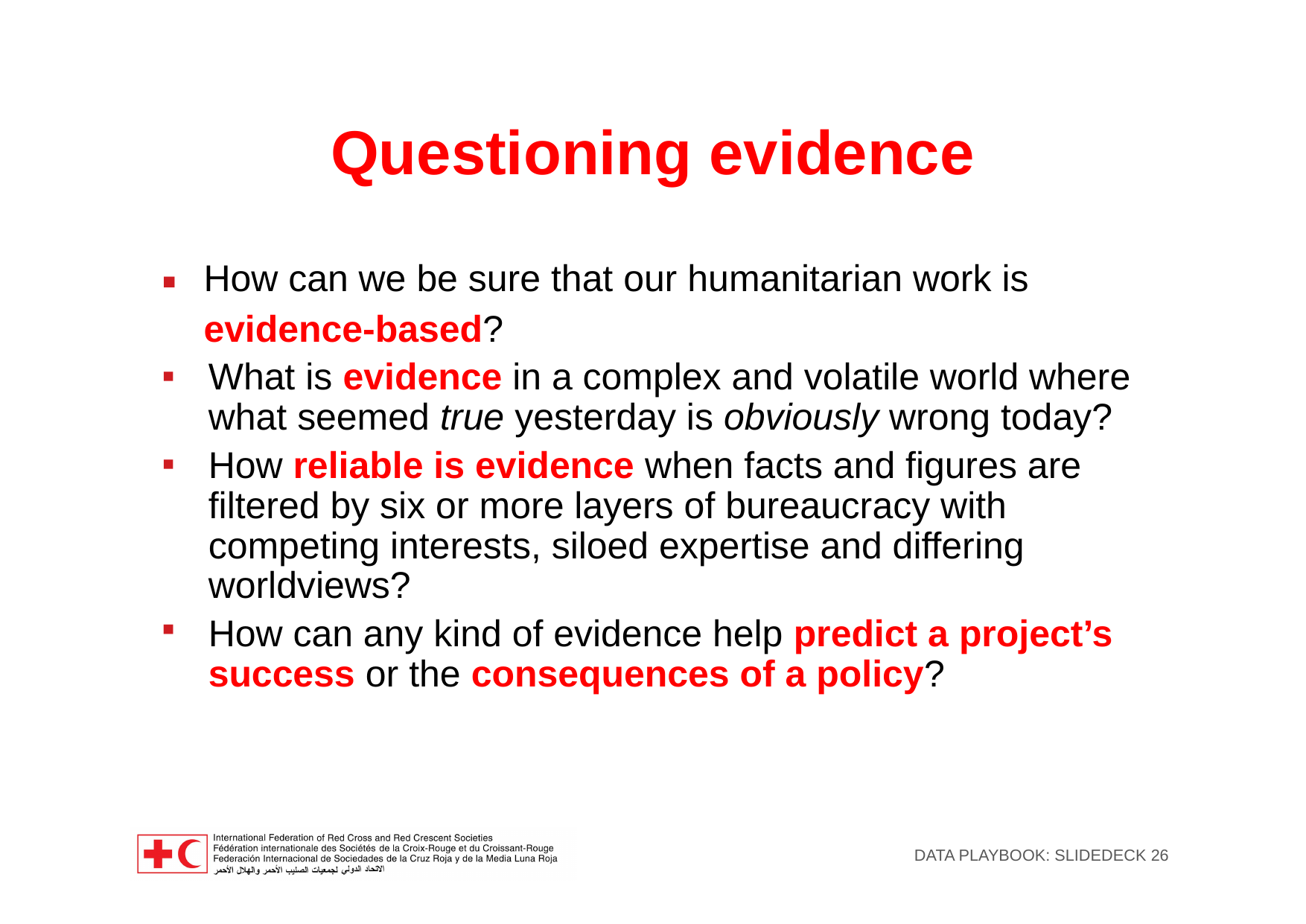

Questioning evidence
How can we be sure that our humanitarian work is evidence-based?
What is evidence in a complex and volatile world where what seemed true yesterday is obviously wrong today?
How reliable is evidence when facts and figures are filtered by six or more layers of bureaucracy with competing interests, siloed expertise and differing worldviews?
How can any kind of evidence help predict a project’s success or the consequences of a policy?